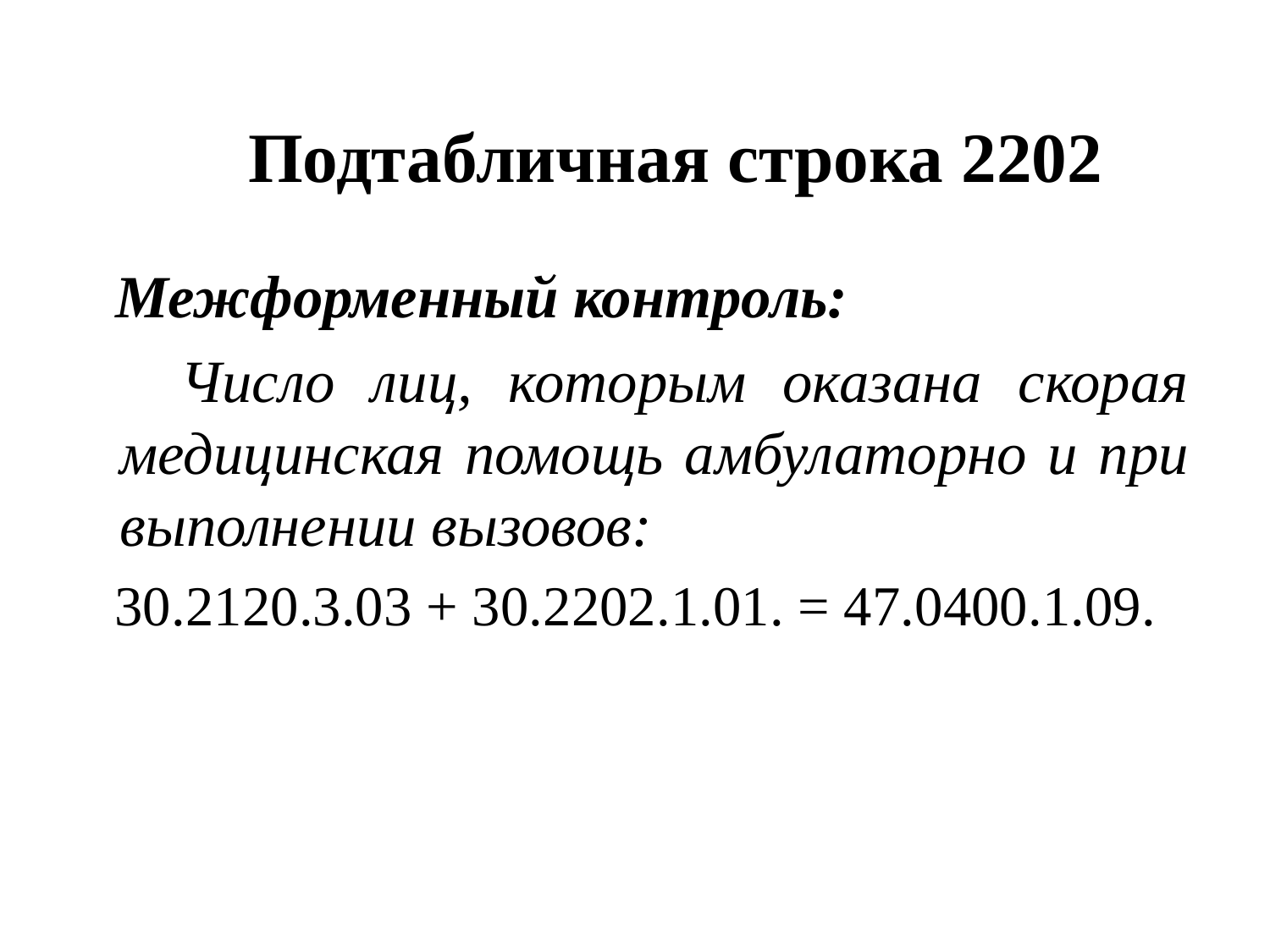

# Подтабличная строка 2202
   Межформенный контроль:
   Число лиц, которым оказана скорая медицинская помощь амбулаторно и при выполнении вызовов:
   30.2120.3.03 + 30.2202.1.01. = 47.0400.1.09.